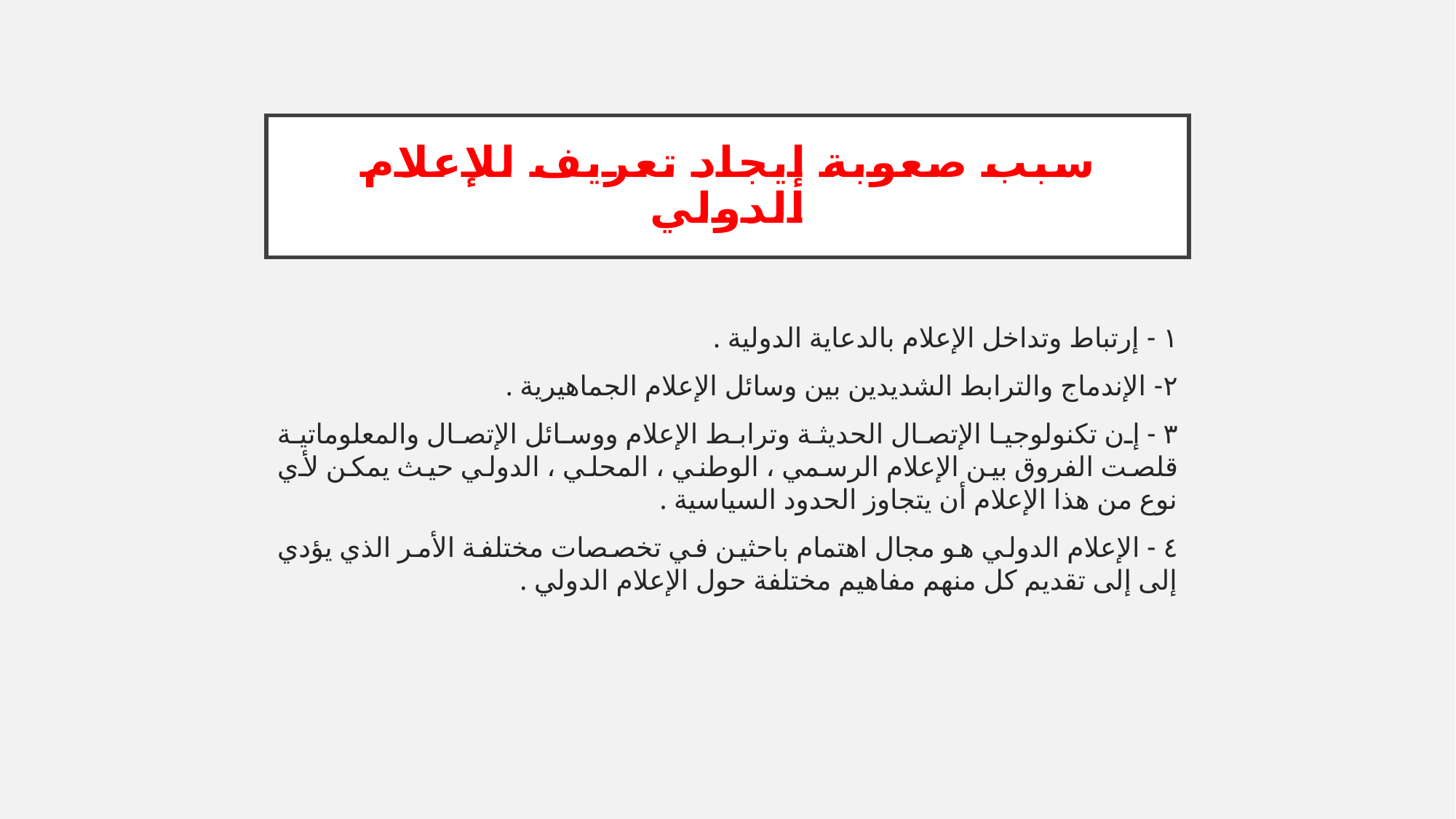

# سبب صعوبة إيجاد تعريف للإعلام الدولي
١ - إرتباط وتداخل الإعلام بالدعاية الدولية .
٢- الإندماج والترابط الشديدين بين وسائل الإعلام الجماهيرية .
٣ - إن تكنولوجيا الإتصال الحديثة وترابط الإعلام ووسائل الإتصال والمعلوماتية قلصت الفروق بين الإعلام الرسمي ، الوطني ، المحلي ، الدولي حيث يمكن لأي نوع من هذا الإعلام أن يتجاوز الحدود السياسية .
٤ - الإعلام الدولي هو مجال اهتمام باحثين في تخصصات مختلفة الأمر الذي يؤدي إلى إلى تقديم كل منهم مفاهيم مختلفة حول الإعلام الدولي .